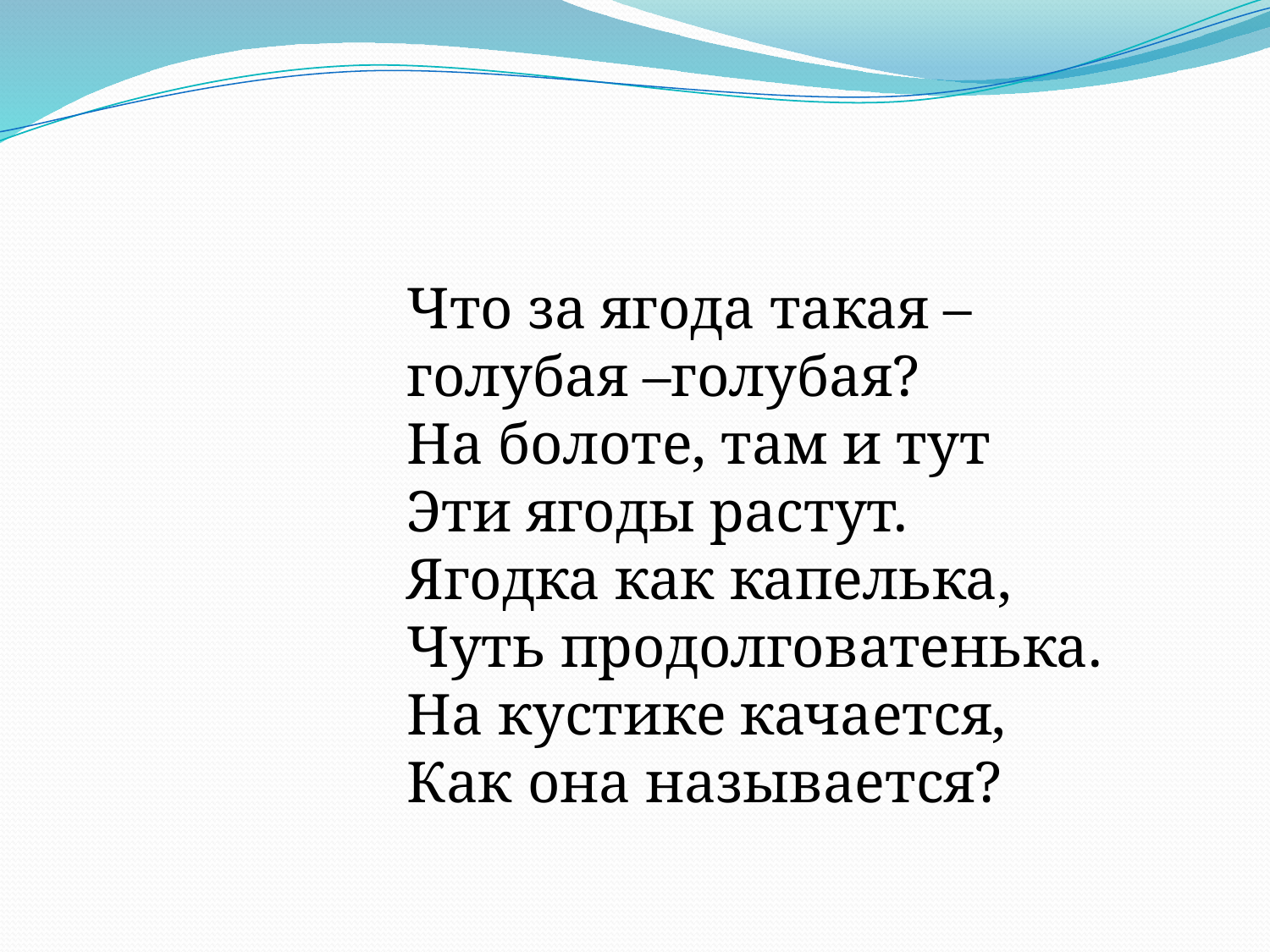

Что за ягода такая –
голубая –голубая?
На болоте, там и тут
Эти ягоды растут.
Ягодка как капелька,
Чуть продолговатенька.
На кустике качается,
Как она называется?